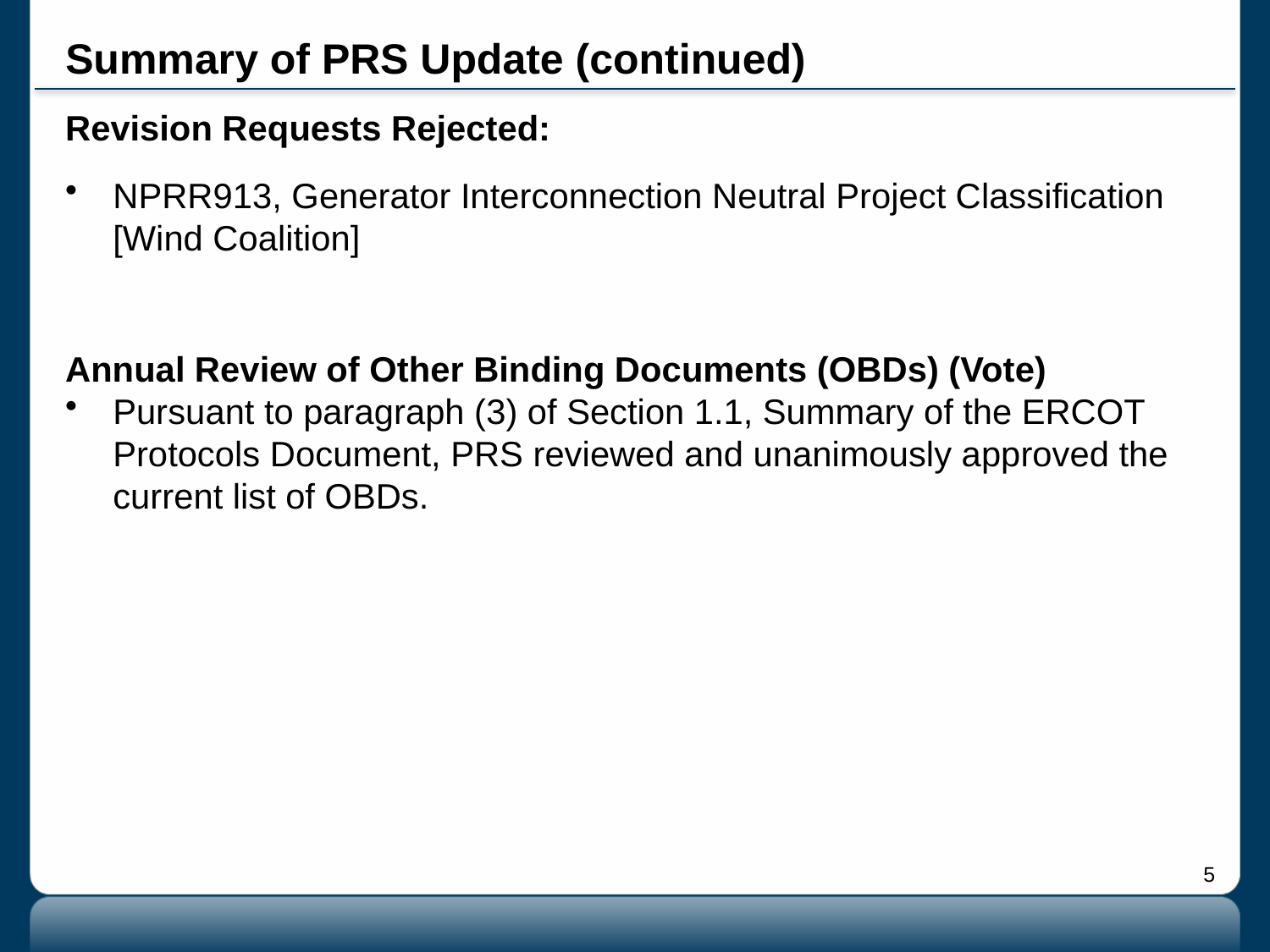

# Summary of PRS Update (continued)
Revision Requests Rejected:

NPRR913, Generator Interconnection Neutral Project Classification [Wind Coalition]

Annual Review of Other Binding Documents (OBDs) (Vote)
Pursuant to paragraph (3) of Section 1.1, Summary of the ERCOT Protocols Document, PRS reviewed and unanimously approved the current list of OBDs.